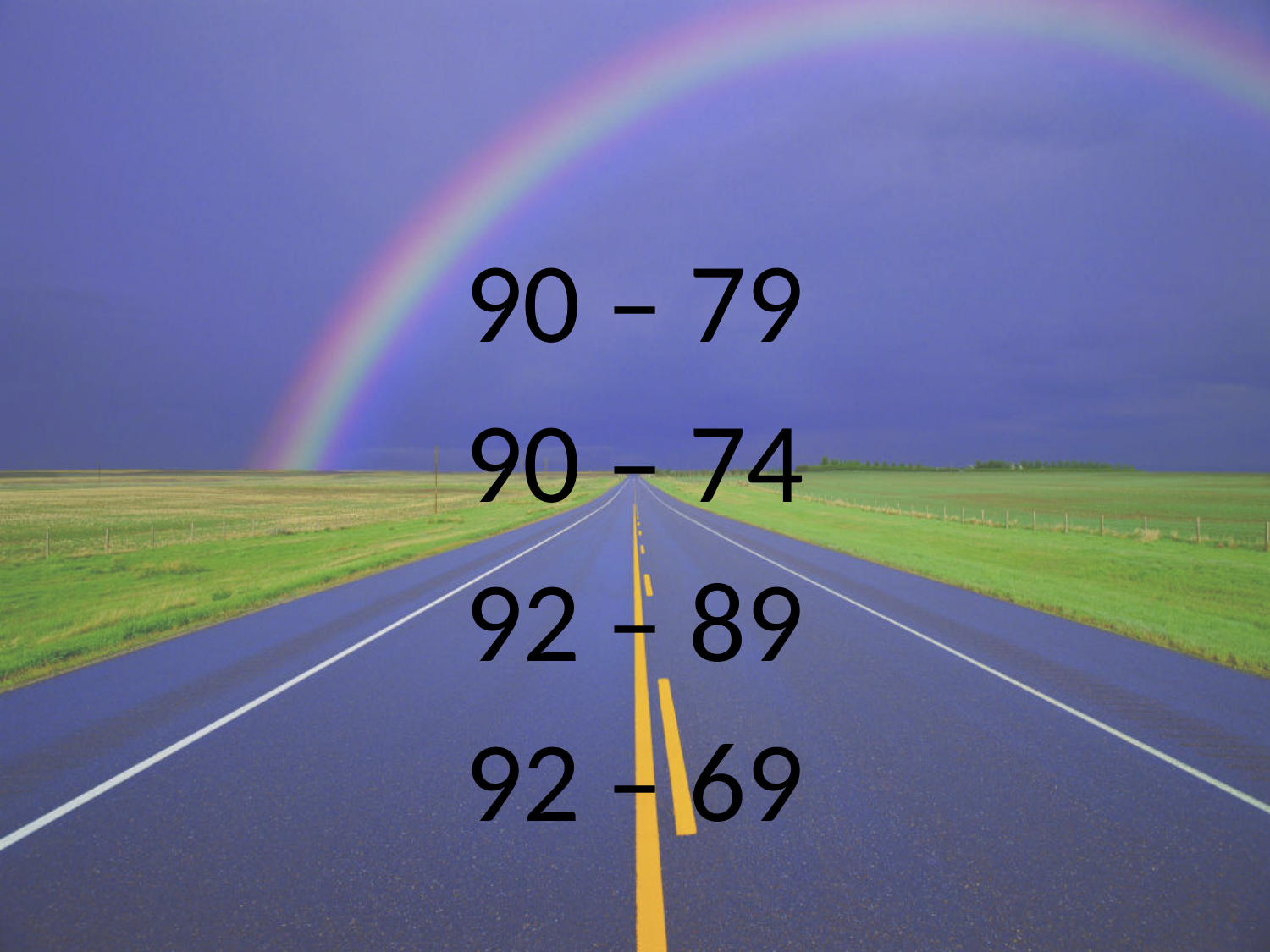

90 – 79
90 – 74
92 – 89
92 – 69